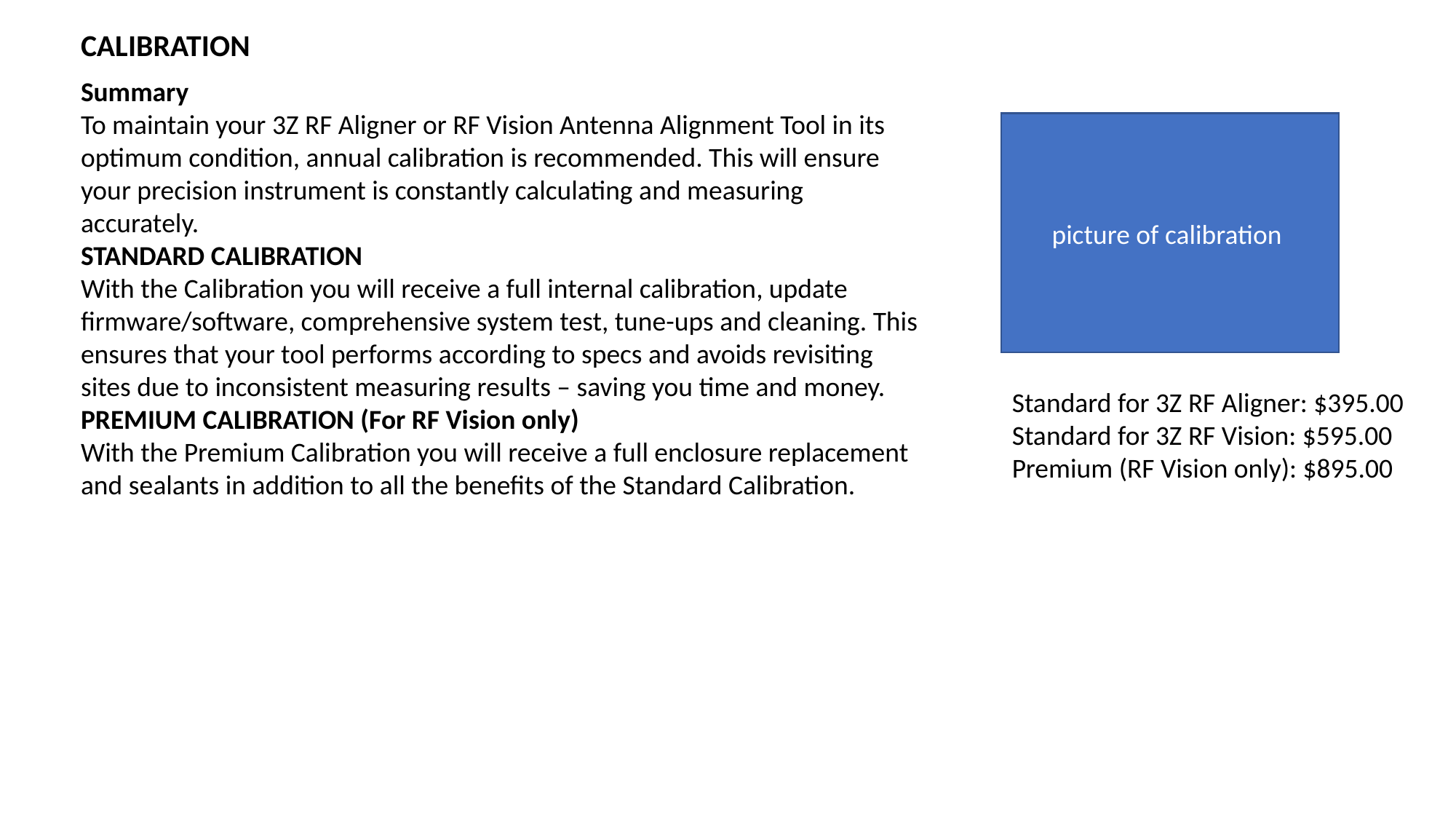

CALIBRATION
Summary
To maintain your 3Z RF Aligner or RF Vision Antenna Alignment Tool in its optimum condition, annual calibration is recommended. This will ensure your precision instrument is constantly calculating and measuring accurately.
STANDARD CALIBRATION
With the Calibration you will receive a full internal calibration, update firmware/software, comprehensive system test, tune-ups and cleaning. This ensures that your tool performs according to specs and avoids revisiting sites due to inconsistent measuring results – saving you time and money.
PREMIUM CALIBRATION (For RF Vision only)
With the Premium Calibration you will receive a full enclosure replacement and sealants in addition to all the benefits of the Standard Calibration.

picture of calibration
Standard for 3Z RF Aligner: $395.00
Standard for 3Z RF Vision: $595.00
Premium (RF Vision only): $895.00